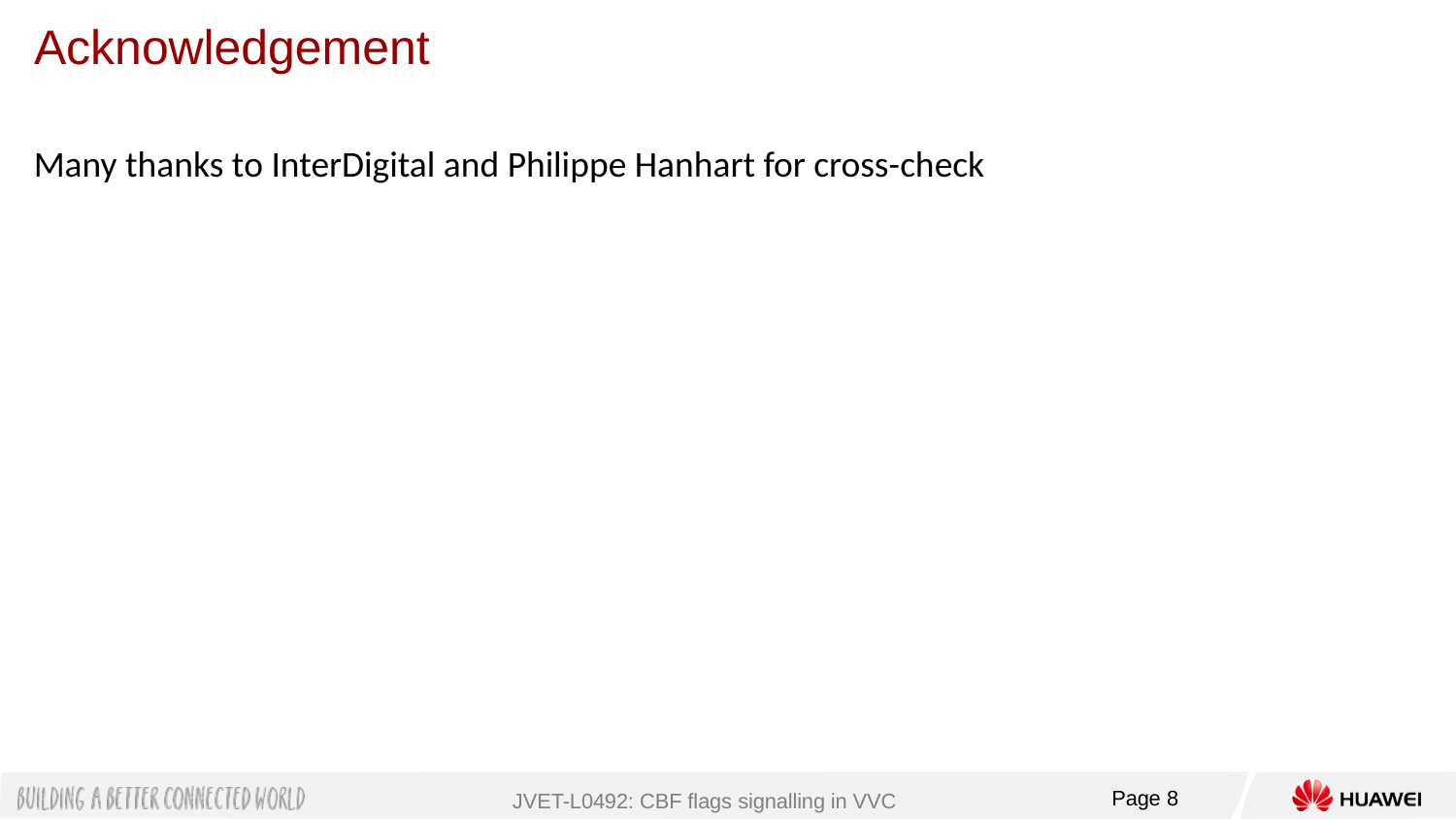

# Acknowledgement
Many thanks to InterDigital and Philippe Hanhart for cross-check